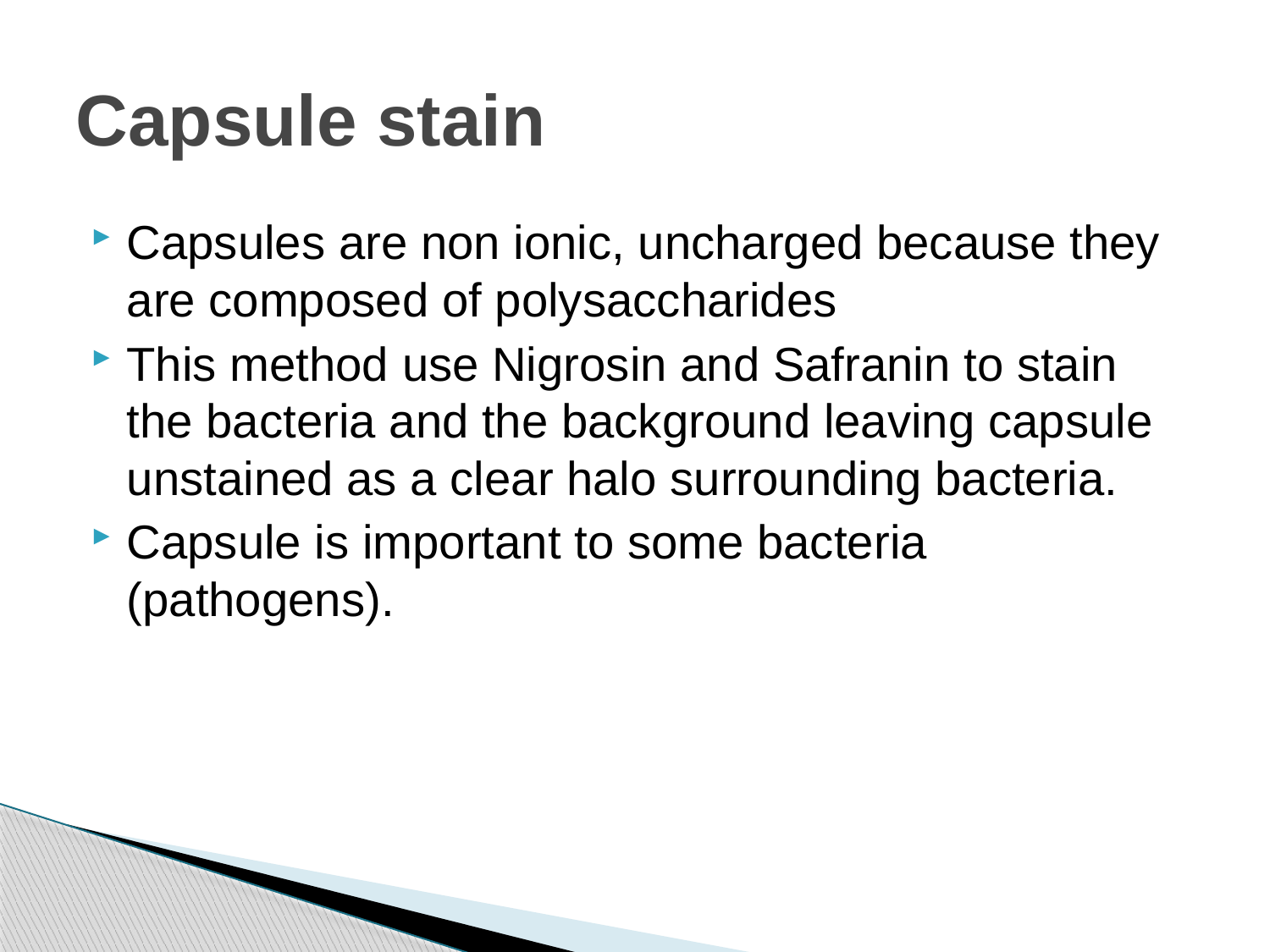

# Capsule stain
Capsules are non ionic, uncharged because they are composed of polysaccharides
This method use Nigrosin and Safranin to stain the bacteria and the background leaving capsule unstained as a clear halo surrounding bacteria.
Capsule is important to some bacteria (pathogens).